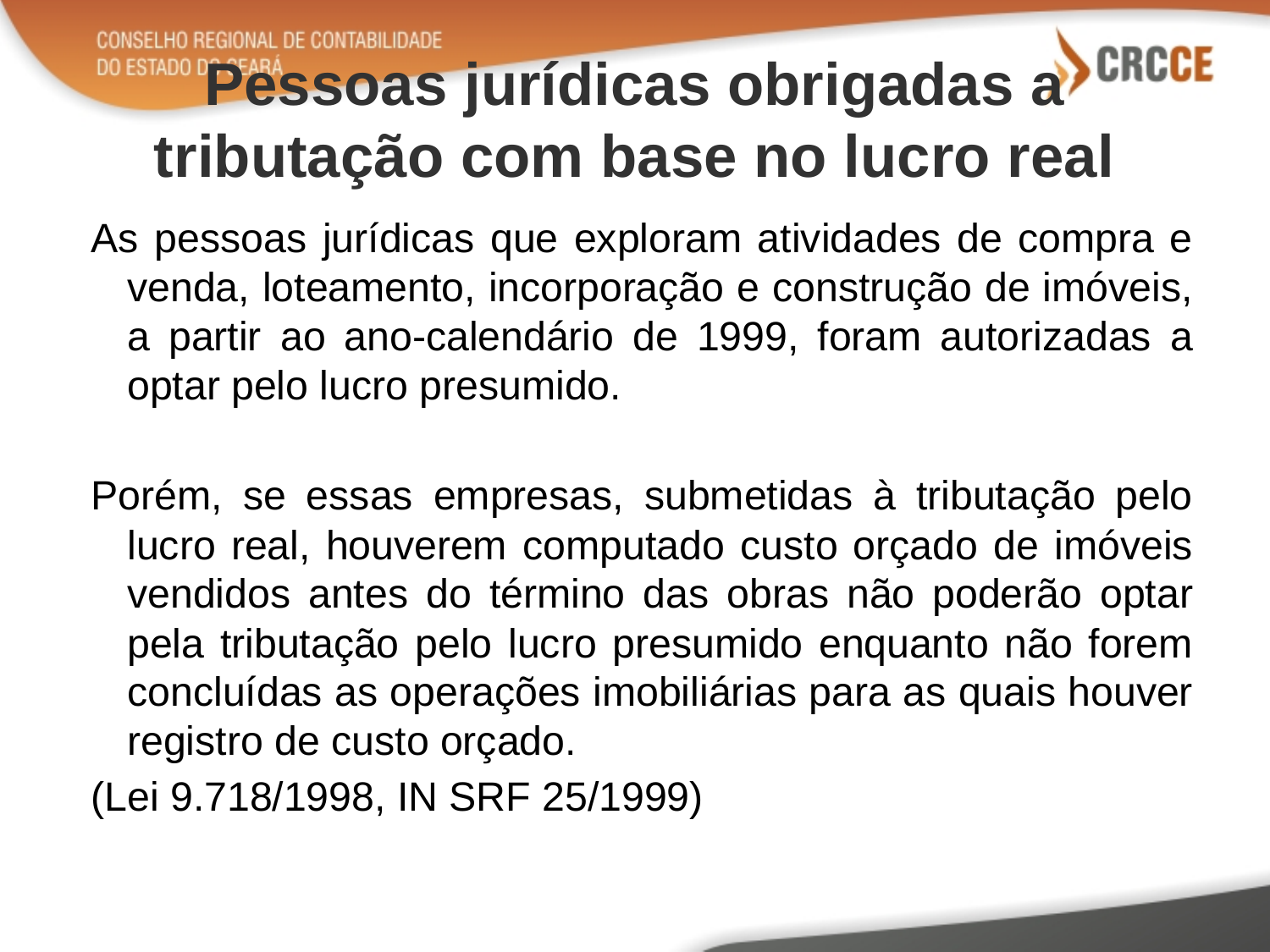

# Pessoas jurídicas obrigadas a tributação com base no lucro real
As pessoas jurídicas que exploram atividades de compra e venda, loteamento, incorporação e construção de imóveis, a partir ao ano-calendário de 1999, foram autorizadas a optar pelo lucro presumido.

Porém, se essas empresas, submetidas à tributação pelo lucro real, houverem computado custo orçado de imóveis vendidos antes do término das obras não poderão optar pela tributação pelo lucro presumido enquanto não forem concluídas as operações imobiliárias para as quais houver registro de custo orçado.
(Lei 9.718/1998, IN SRF 25/1999)